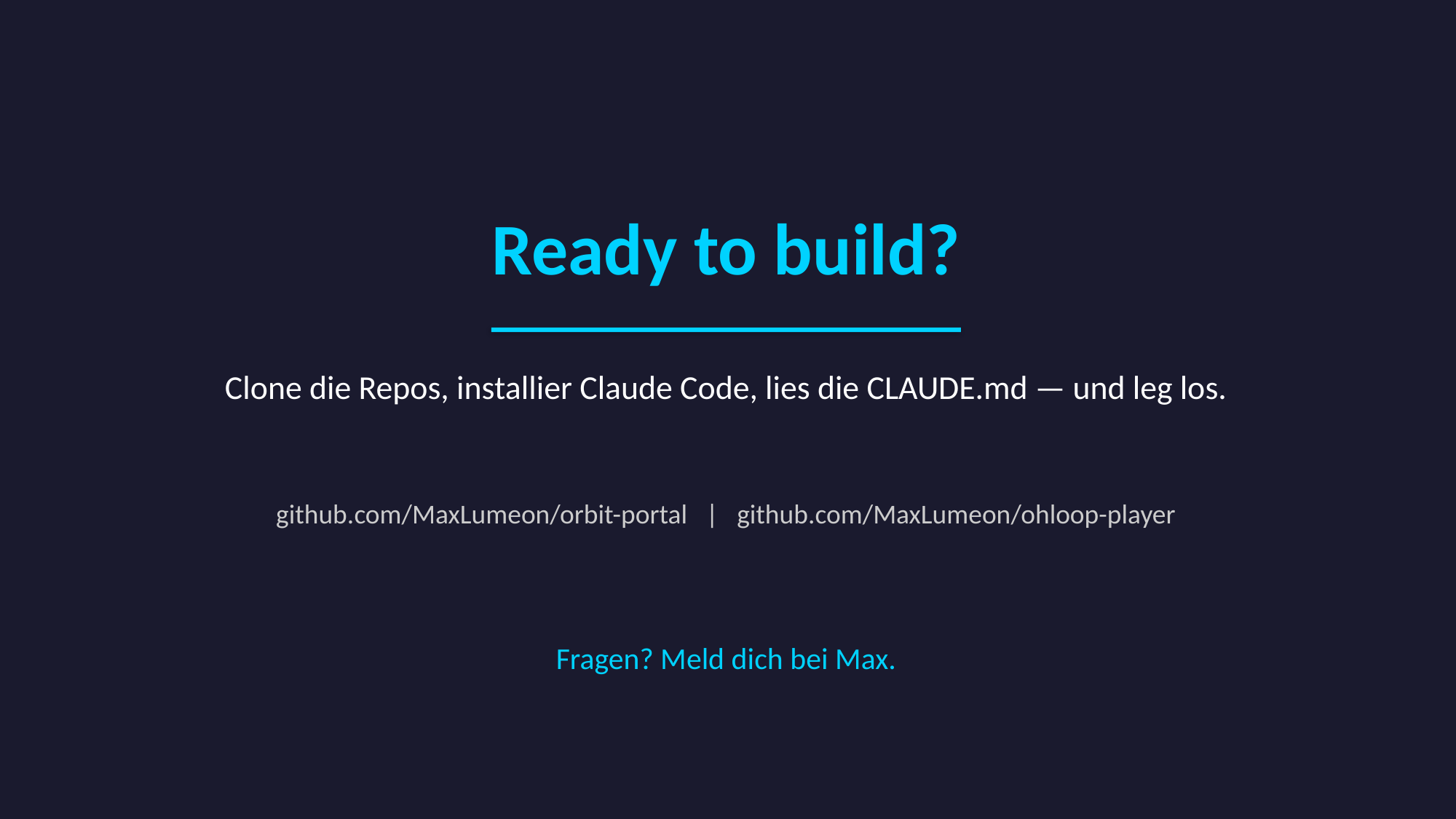

Ready to build?

Clone die Repos, installier Claude Code, lies die CLAUDE.md — und leg los.
github.com/MaxLumeon/orbit-portal   |   github.com/MaxLumeon/ohloop-player
Fragen? Meld dich bei Max.